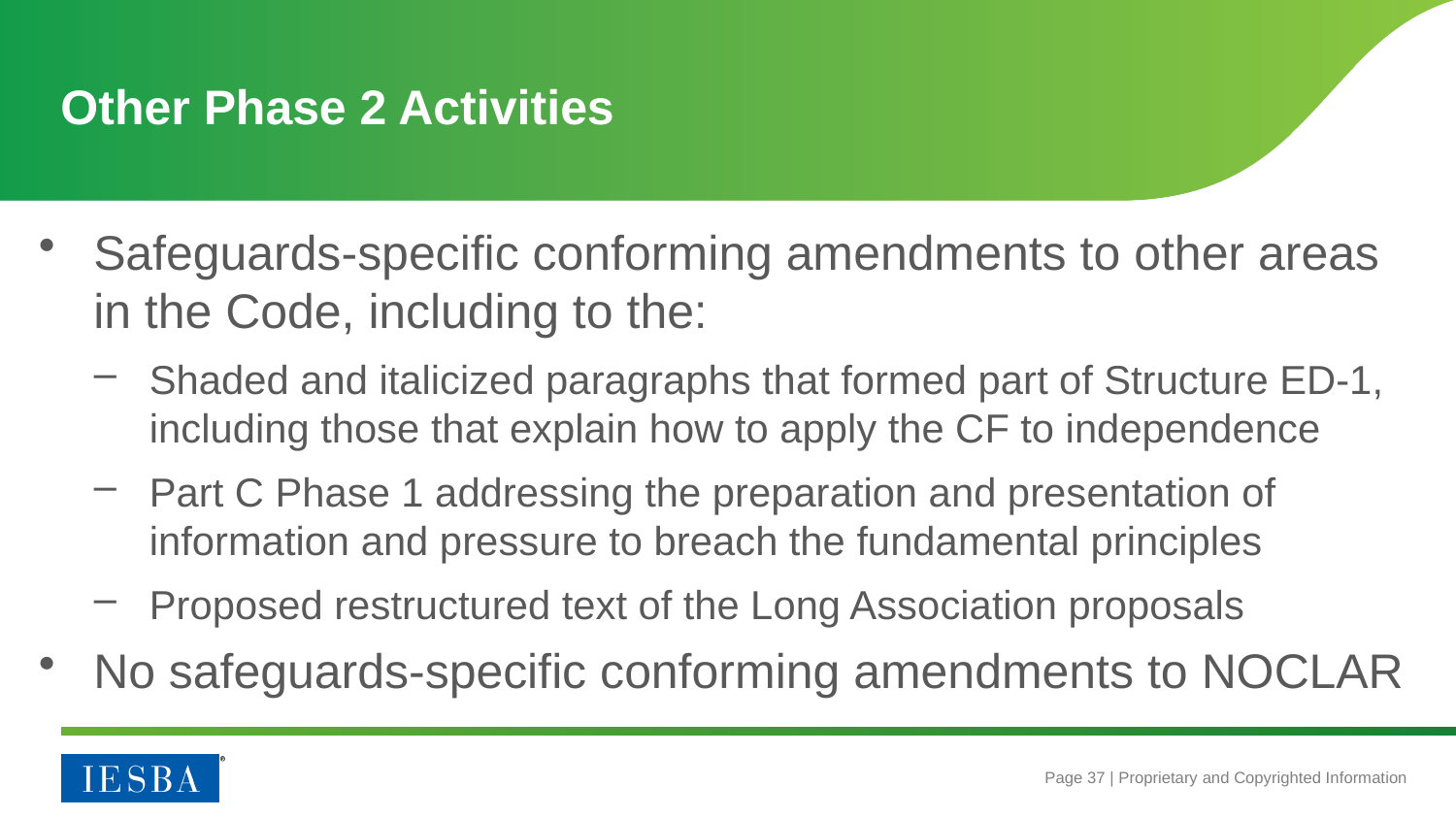

# Other Phase 2 Activities
Safeguards-specific conforming amendments to other areas in the Code, including to the:
Shaded and italicized paragraphs that formed part of Structure ED-1, including those that explain how to apply the CF to independence
Part C Phase 1 addressing the preparation and presentation of information and pressure to breach the fundamental principles
Proposed restructured text of the Long Association proposals
No safeguards-specific conforming amendments to NOCLAR